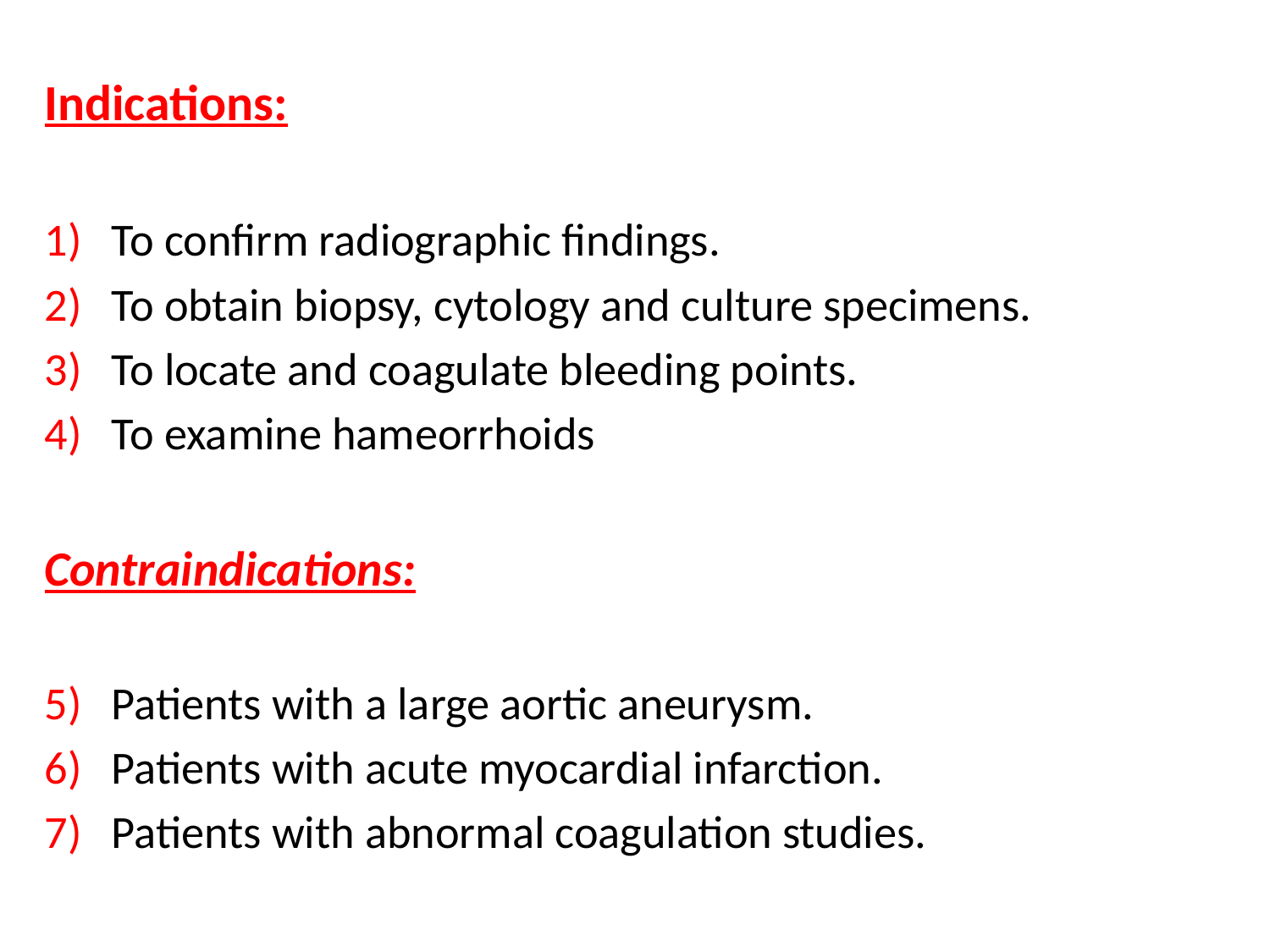

Indications:

To confirm radiographic findings.
To obtain biopsy, cytology and culture specimens.
To locate and coagulate bleeding points.
To examine hameorrhoids

Contraindications:

Patients with a large aortic aneurysm.
Patients with acute myocardial infarction.
Patients with abnormal coagulation studies.